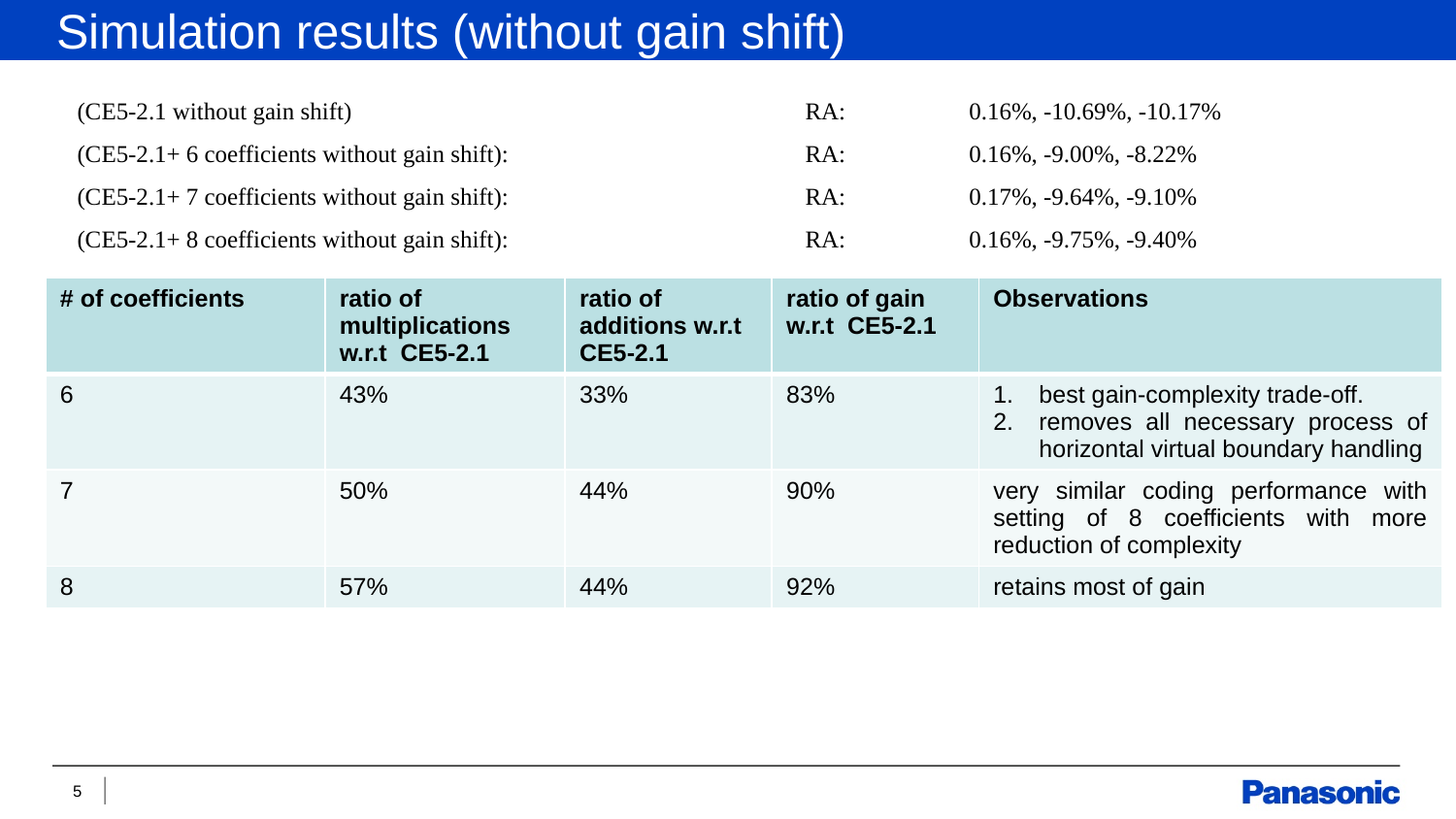

Simulation results (without gain shift)
(CE5-2.1 without gain shift)							RA:	   0.16%, -10.69%, -10.17%
(CE5-2.1+ 6 coefficients without gain shift): 		RA:	   0.16%, -9.00%, -8.22%
(CE5-2.1+ 7 coefficients without gain shift): 		RA:	   0.17%, -9.64%, -9.10%
(CE5-2.1+ 8 coefficients without gain shift): 		RA:	   0.16%, -9.75%, -9.40%
| # of coefficients | ratio of multiplications w.r.t CE5-2.1 | ratio of additions w.r.t CE5-2.1 | ratio of gain w.r.t CE5-2.1 | Observations |
| --- | --- | --- | --- | --- |
| 6 | 43% | 33% | 83% | best gain-complexity trade-off. removes all necessary process of horizontal virtual boundary handling |
| 7 | 50% | 44% | 90% | very similar coding performance with setting of 8 coefficients with more reduction of complexity |
| 8 | 57% | 44% | 92% | retains most of gain |